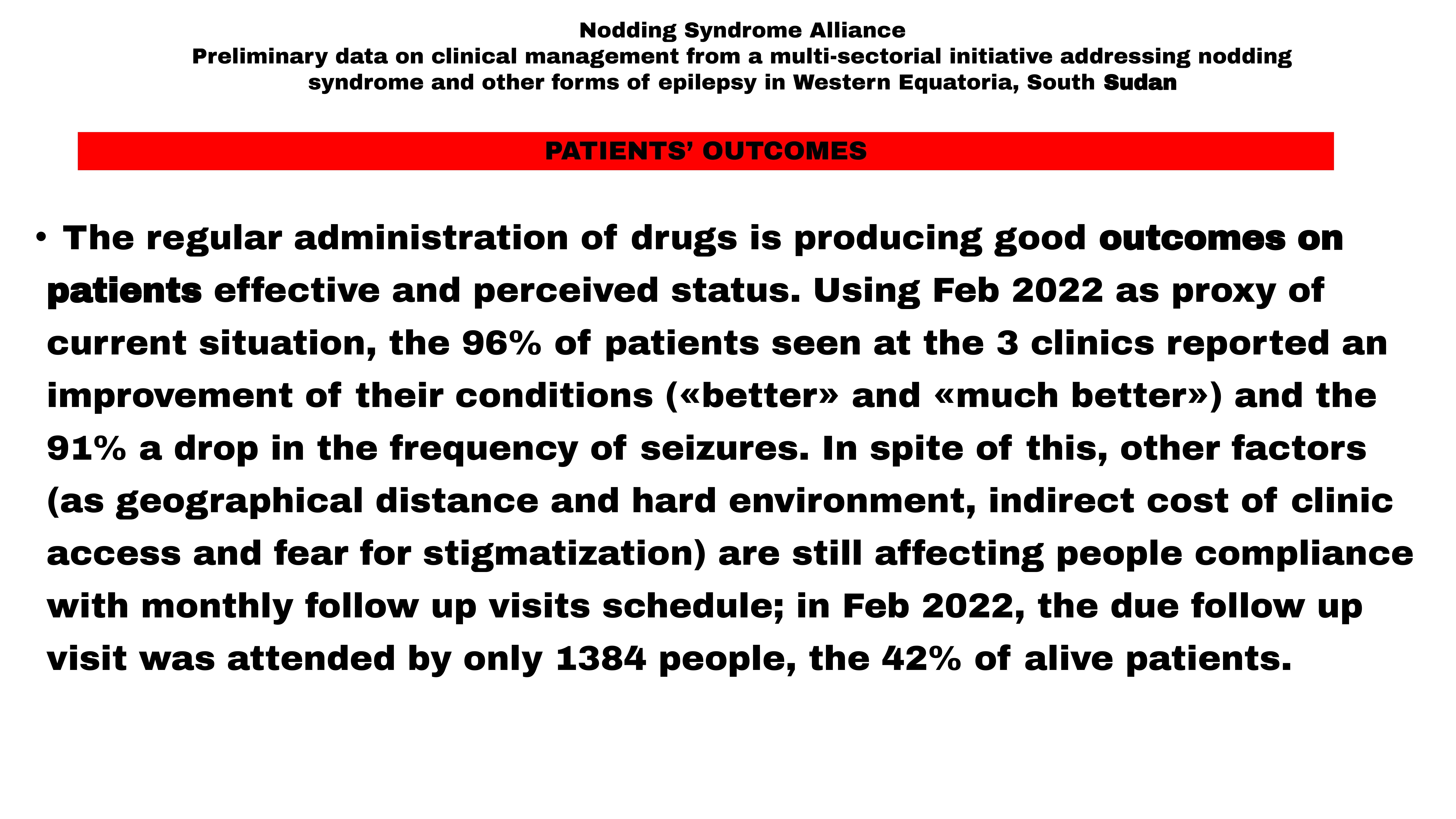

Nodding Syndrome Alliance
Preliminary data on clinical management from a multi-sectorial initiative addressing nodding syndrome and other forms of epilepsy in Western Equatoria, South Sudan
# PATIENTS’ OUTCOMES
The regular administration of drugs is producing good outcomes on
 patients effective and perceived status. Using Feb 2022 as proxy of
 current situation, the 96% of patients seen at the 3 clinics reported an
 improvement of their conditions («better» and «much better») and the
 91% a drop in the frequency of seizures. In spite of this, other factors
 (as geographical distance and hard environment, indirect cost of clinic
 access and fear for stigmatization) are still affecting people compliance
 with monthly follow up visits schedule; in Feb 2022, the due follow up
 visit was attended by only 1384 people, the 42% of alive patients.